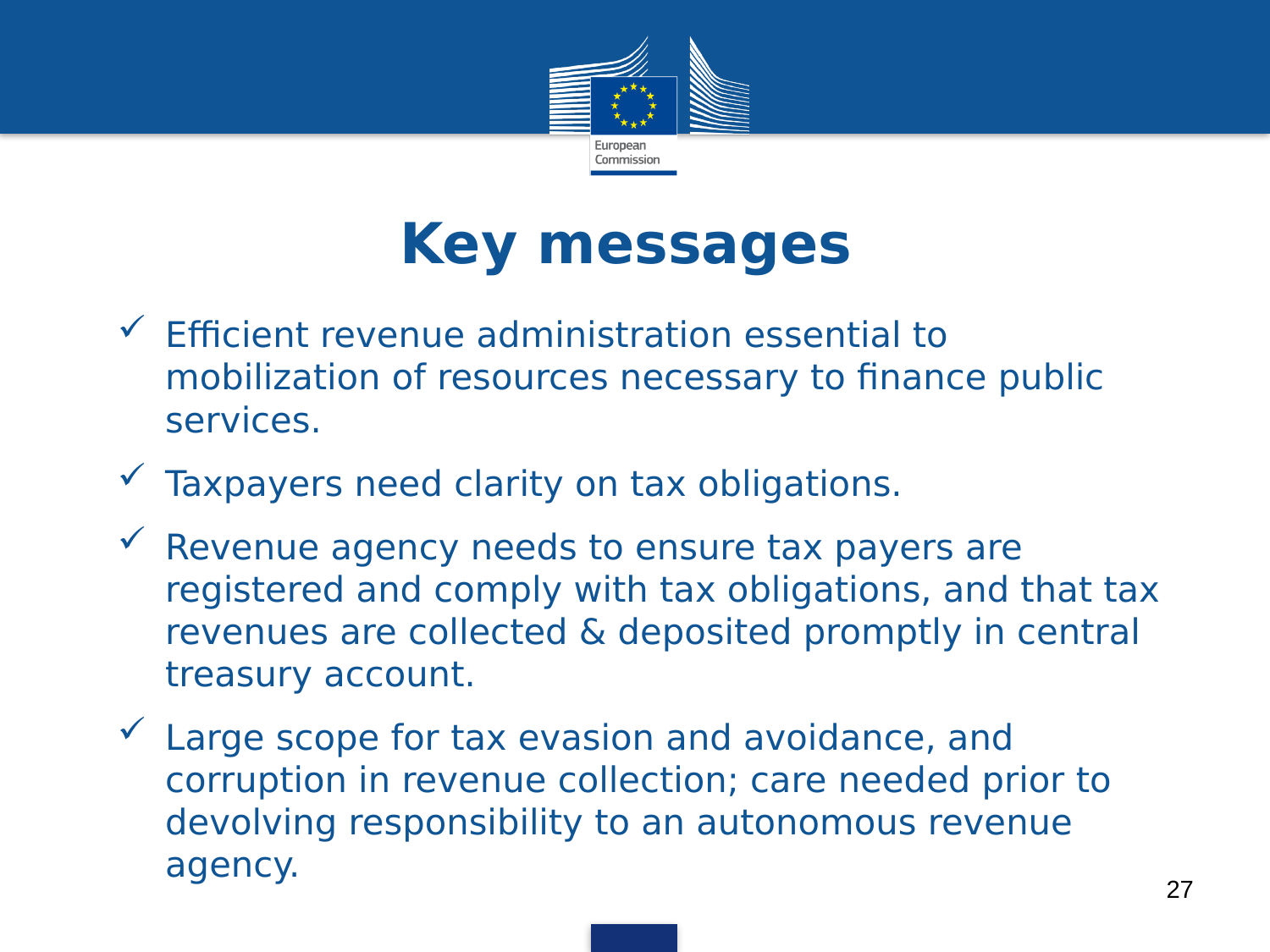

# Key messages
Efficient revenue administration essential to mobilization of resources necessary to finance public services.
Taxpayers need clarity on tax obligations.
Revenue agency needs to ensure tax payers are registered and comply with tax obligations, and that tax revenues are collected & deposited promptly in central treasury account.
Large scope for tax evasion and avoidance, and corruption in revenue collection; care needed prior to devolving responsibility to an autonomous revenue agency.

27